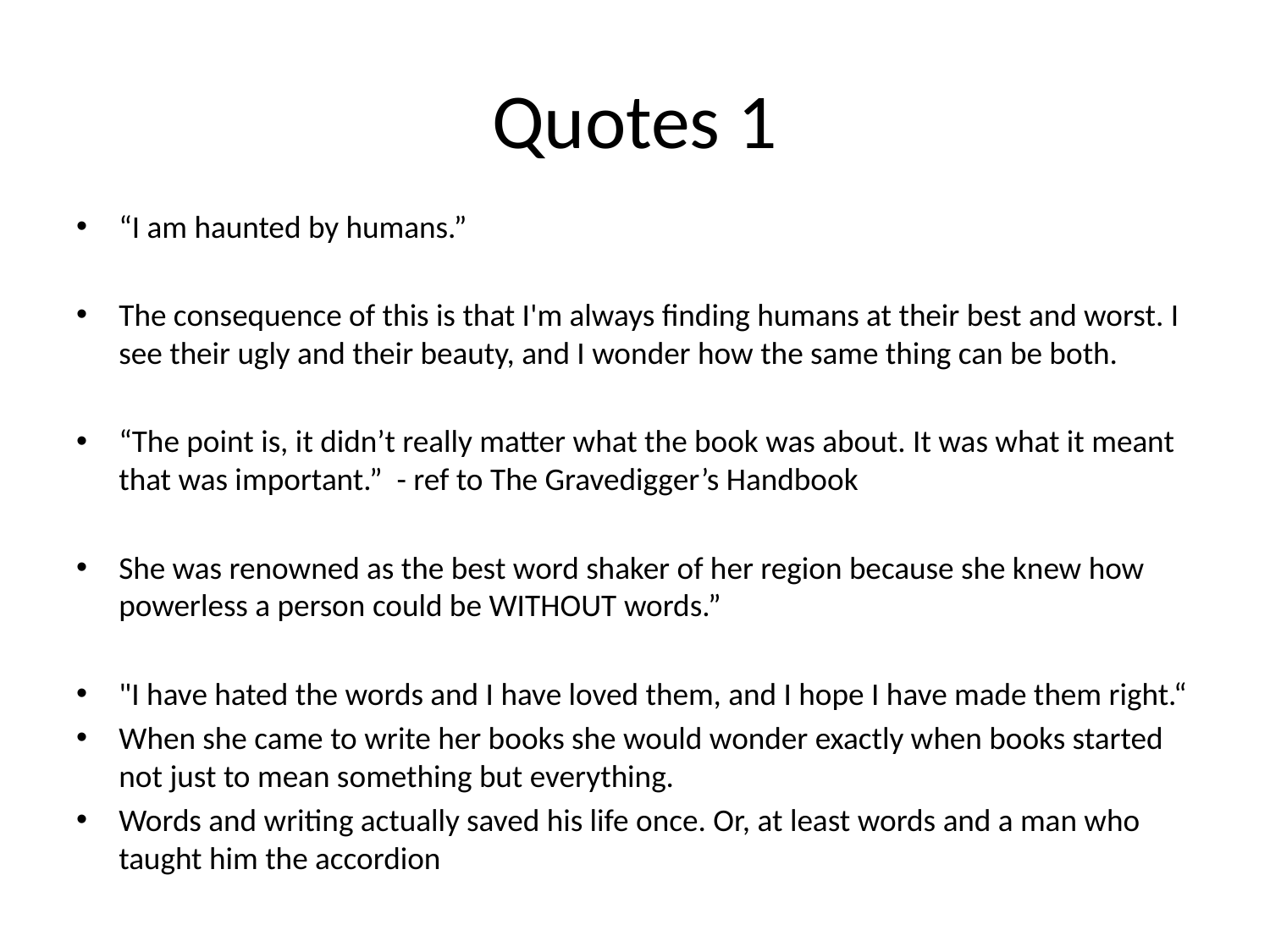

# Quotes 1

“I am haunted by humans.”

The consequence of this is that I'm always finding humans at their best and worst. I see their ugly and their beauty, and I wonder how the same thing can be both.

“The point is, it didn’t really matter what the book was about. It was what it meant that was important.”  - ref to The Gravedigger’s Handbook

She was renowned as the best word shaker of her region because she knew how powerless a person could be WITHOUT words.”

"I have hated the words and I have loved them, and I hope I have made them right.“
When she came to write her books she would wonder exactly when books started not just to mean something but everything.
Words and writing actually saved his life once. Or, at least words and a man who taught him the accordion